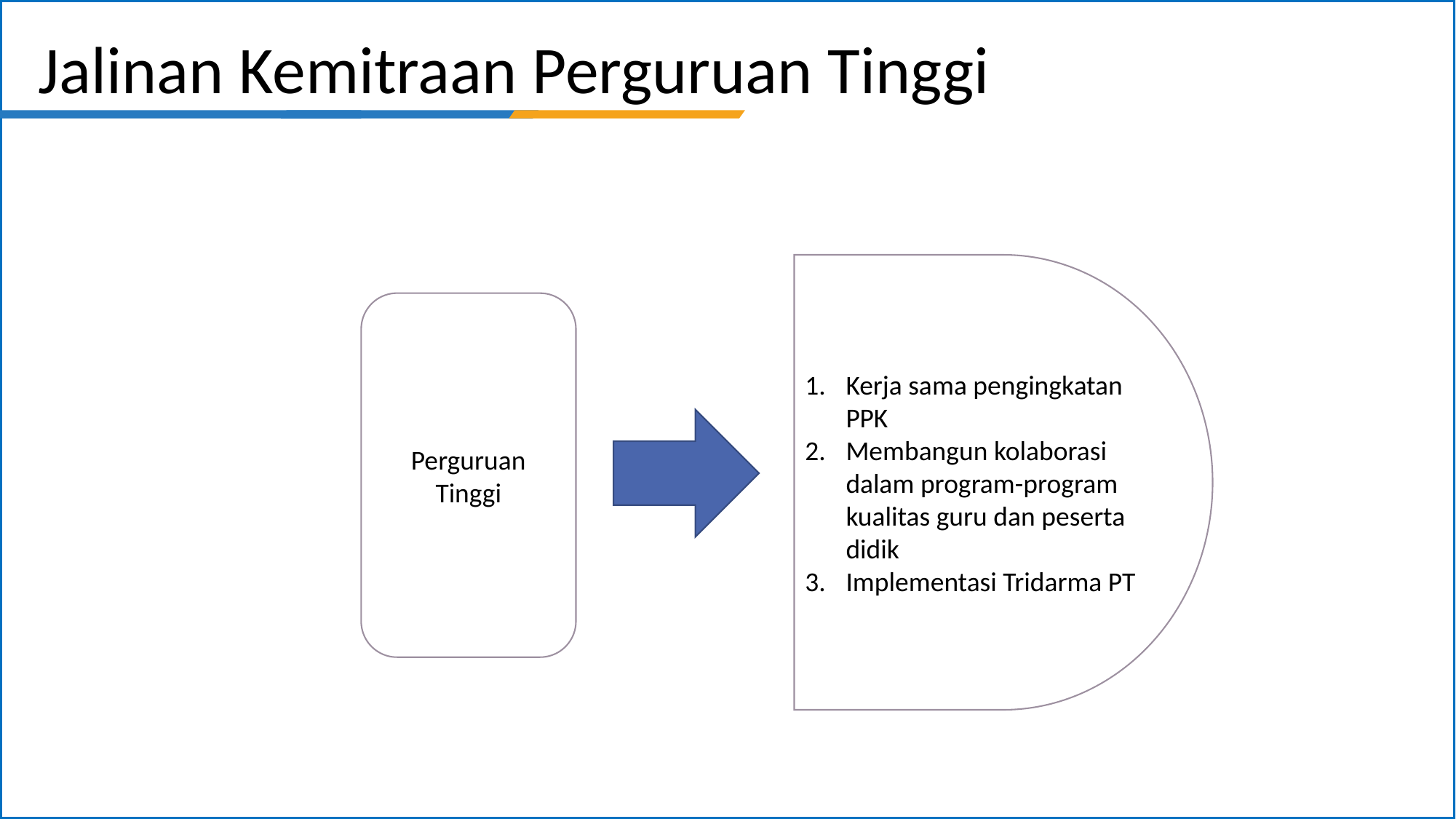

# Jalinan Kemitraan Perguruan Tinggi

Kerja sama pengingkatan PPK
Membangun kolaborasi dalam program-program  kualitas guru dan peserta didik
Implementasi Tridarma PT

Perguruan Tinggi